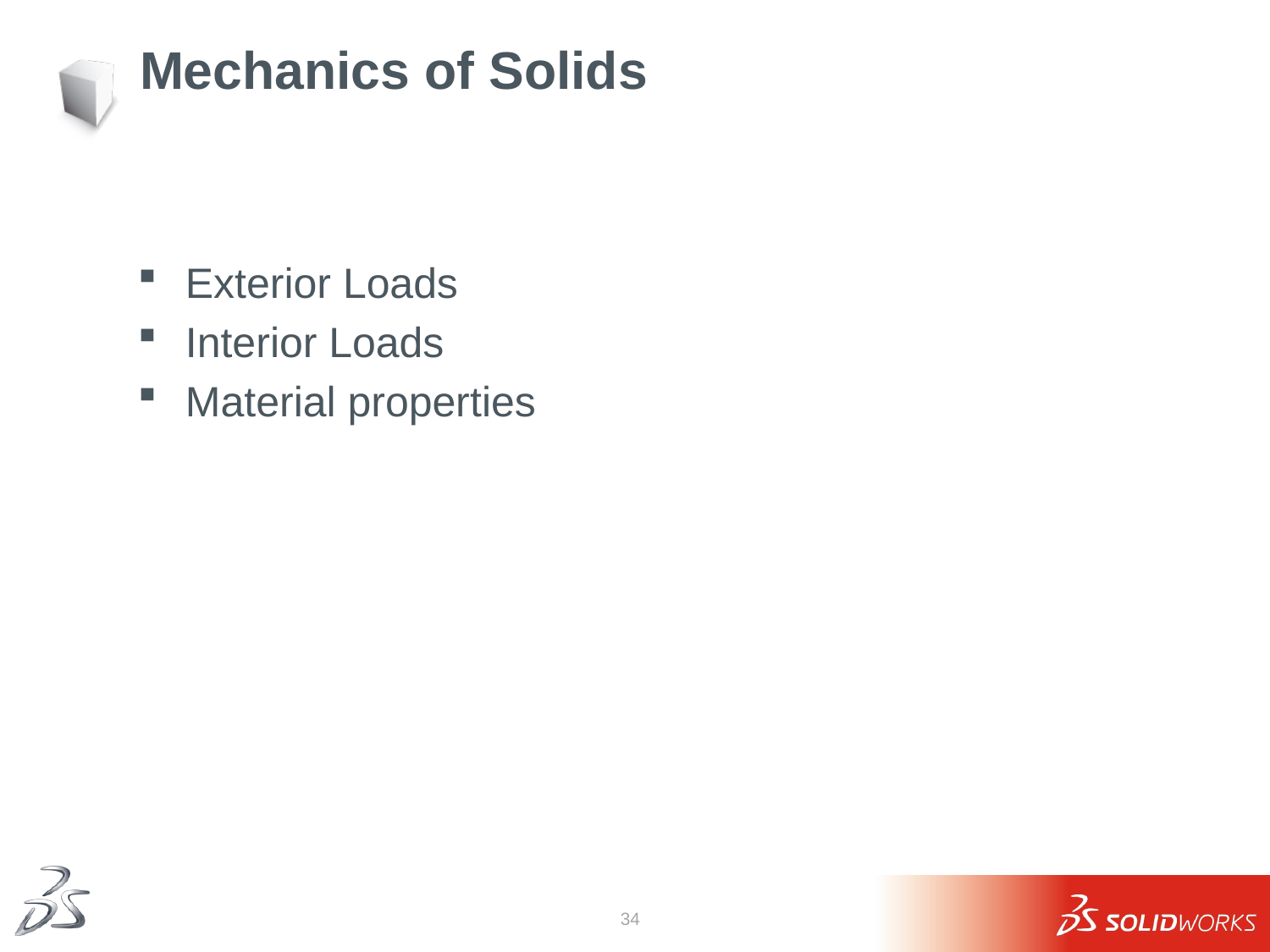

# Mechanics of Solids
Exterior Loads
Interior Loads
Material properties